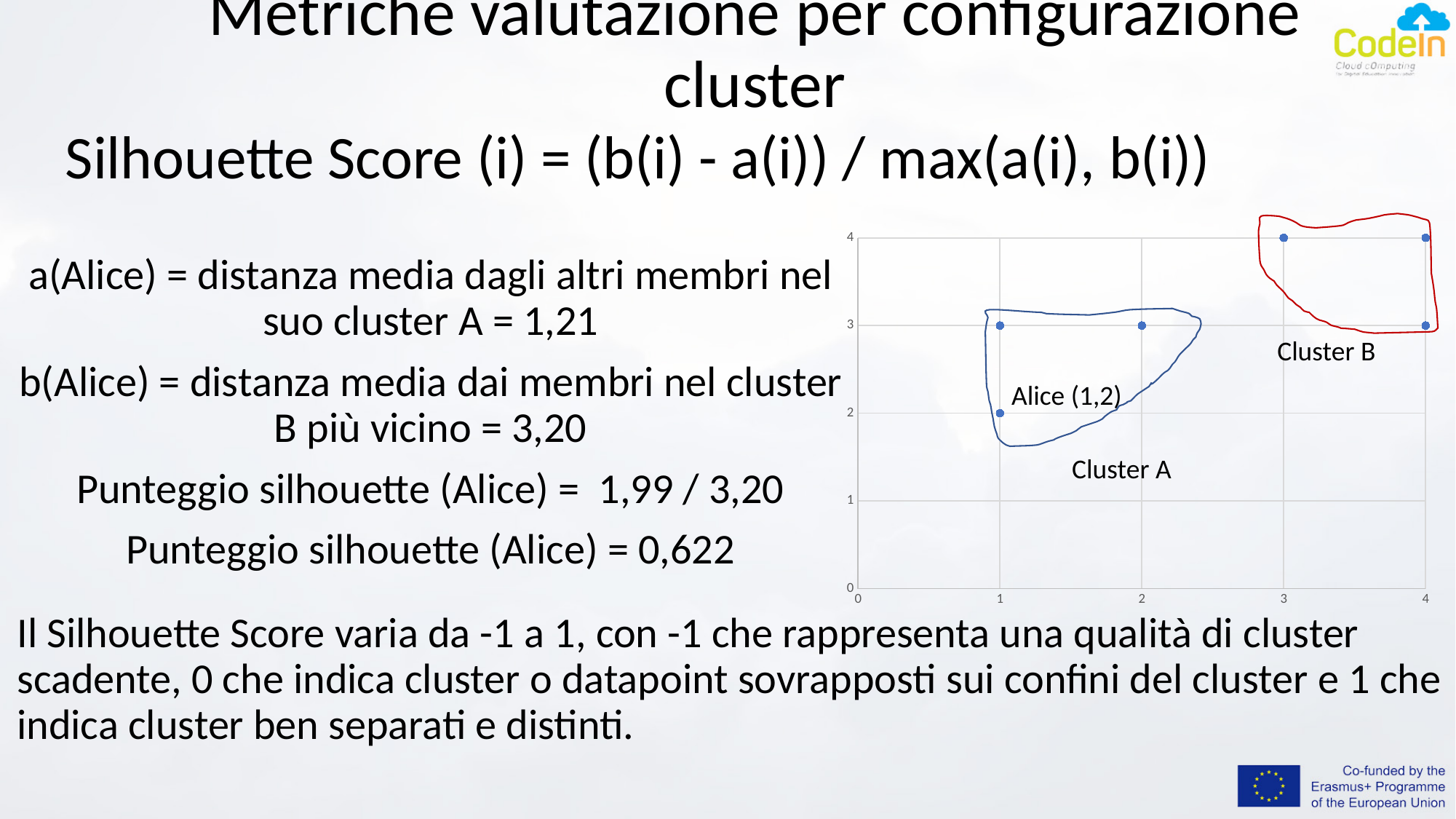

# Metriche valutazione per configurazione cluster
Silhouette Score (i) = (b(i) - a(i)) / max(a(i), b(i))

### Chart

| Category | Y |
|---|---|
a(Alice) = distanza media dagli altri membri nel suo cluster A = 1,21
b(Alice) = distanza media dai membri nel cluster B più vicino = 3,20
Punteggio silhouette (Alice) =  1,99 / 3,20
Punteggio silhouette (Alice) = 0,622

Cluster B
Alice (1,2)
Cluster A
Il Silhouette Score varia da -1 a 1, con -1 che rappresenta una qualità di cluster scadente, 0 che indica cluster o datapoint sovrapposti sui confini del cluster e 1 che indica cluster ben separati e distinti.